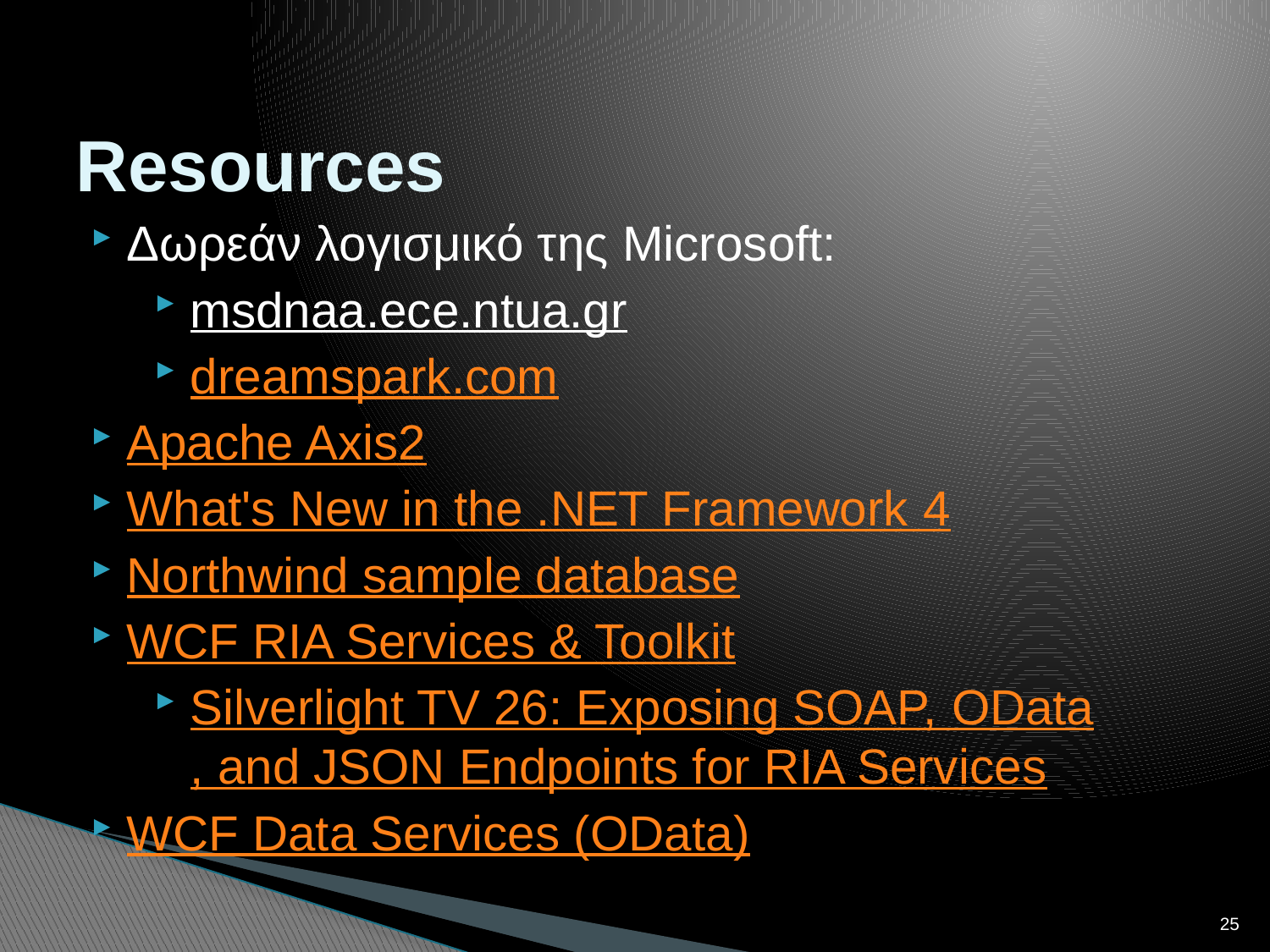

# Resources
Δωρεάν λογισμικό της Microsoft:
msdnaa.ece.ntua.gr
dreamspark.com
Apache Axis2
What's New in the .NET Framework 4
Northwind sample database
WCF RIA Services & Toolkit
Silverlight TV 26: Exposing SOAP, OData, and JSON Endpoints for RIA Services
WCF Data Services (OData)
25